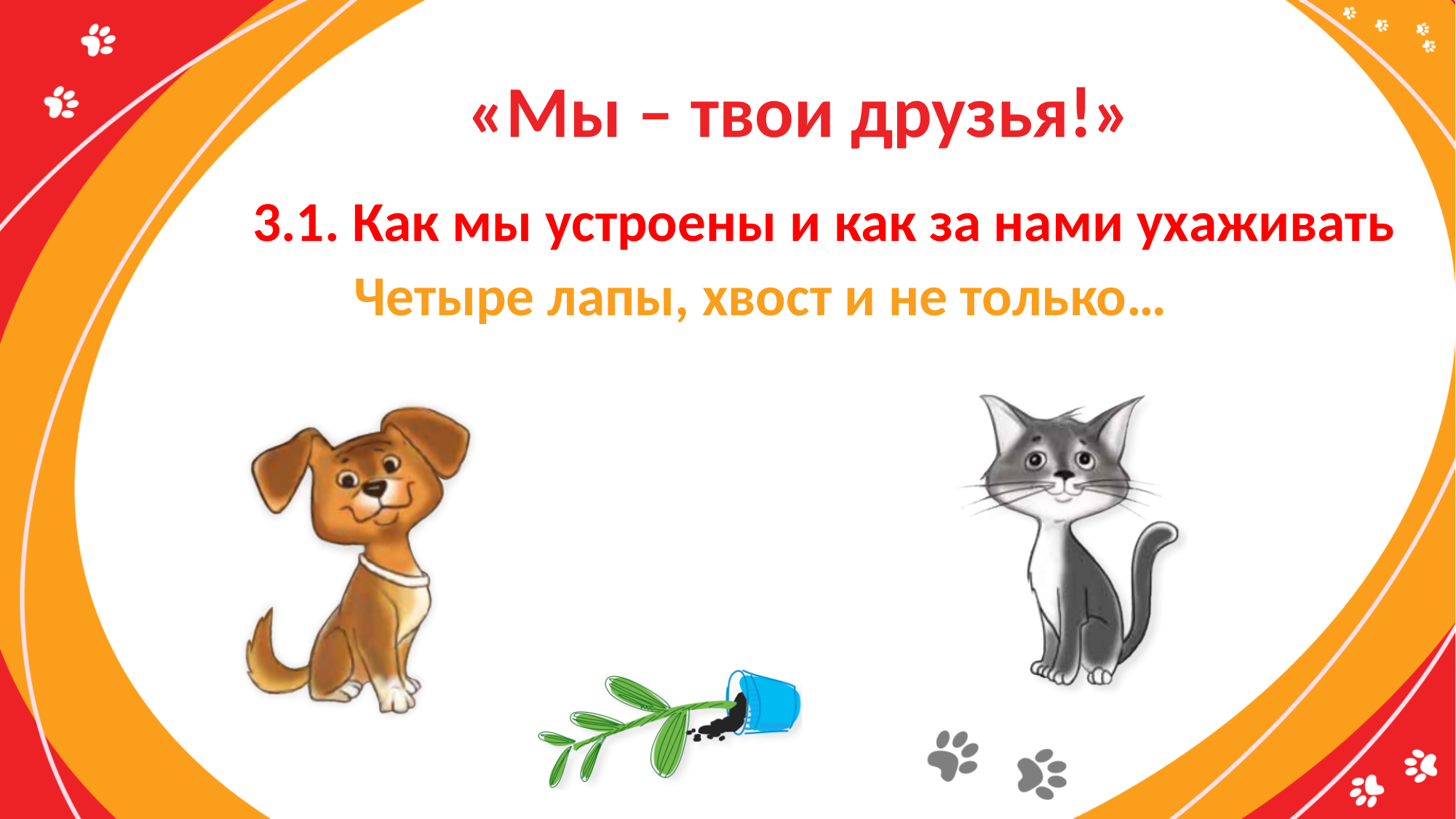

# «Мы – твои друзья!»
3.1. Как мы устроены и как за нами ухаживать
	Четыре лапы, хвост и не только…